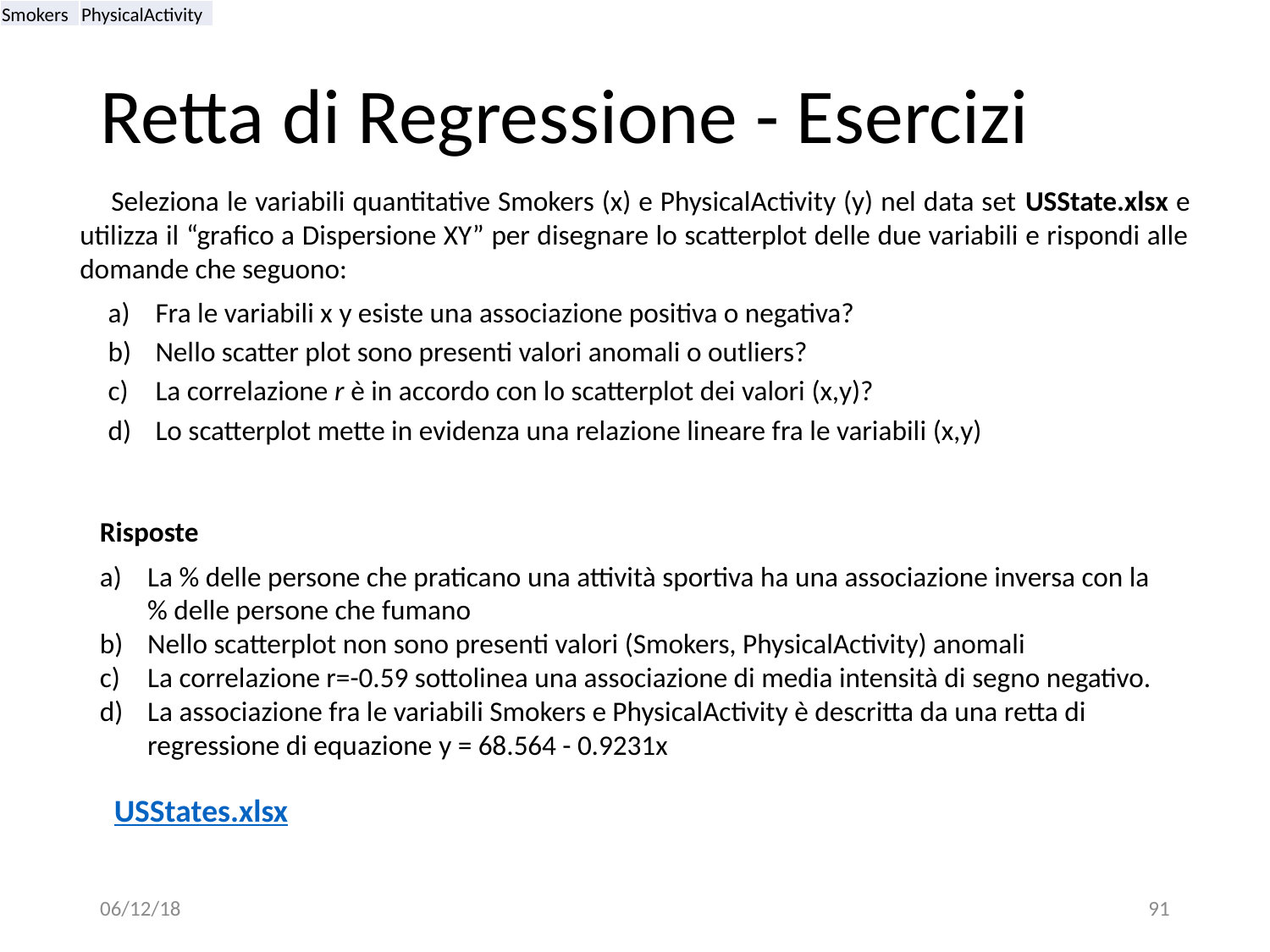

| Smokers | PhysicalActivity |
| --- | --- |
# Retta di Regressione - Esercizi
Seleziona le variabili quantitative Smokers (x) e PhysicalActivity (y) nel data set USState.xlsx e utilizza il “grafico a Dispersione XY” per disegnare lo scatterplot delle due variabili e rispondi alle domande che seguono:
Fra le variabili x y esiste una associazione positiva o negativa?
Nello scatter plot sono presenti valori anomali o outliers?
La correlazione r è in accordo con lo scatterplot dei valori (x,y)?
Lo scatterplot mette in evidenza una relazione lineare fra le variabili (x,y)
Risposte
La % delle persone che praticano una attività sportiva ha una associazione inversa con la % delle persone che fumano
Nello scatterplot non sono presenti valori (Smokers, PhysicalActivity) anomali
La correlazione r=-0.59 sottolinea una associazione di media intensità di segno negativo.
La associazione fra le variabili Smokers e PhysicalActivity è descritta da una retta di regressione di equazione y = 68.564 - 0.9231x
USStates.xlsx
06/12/18
91